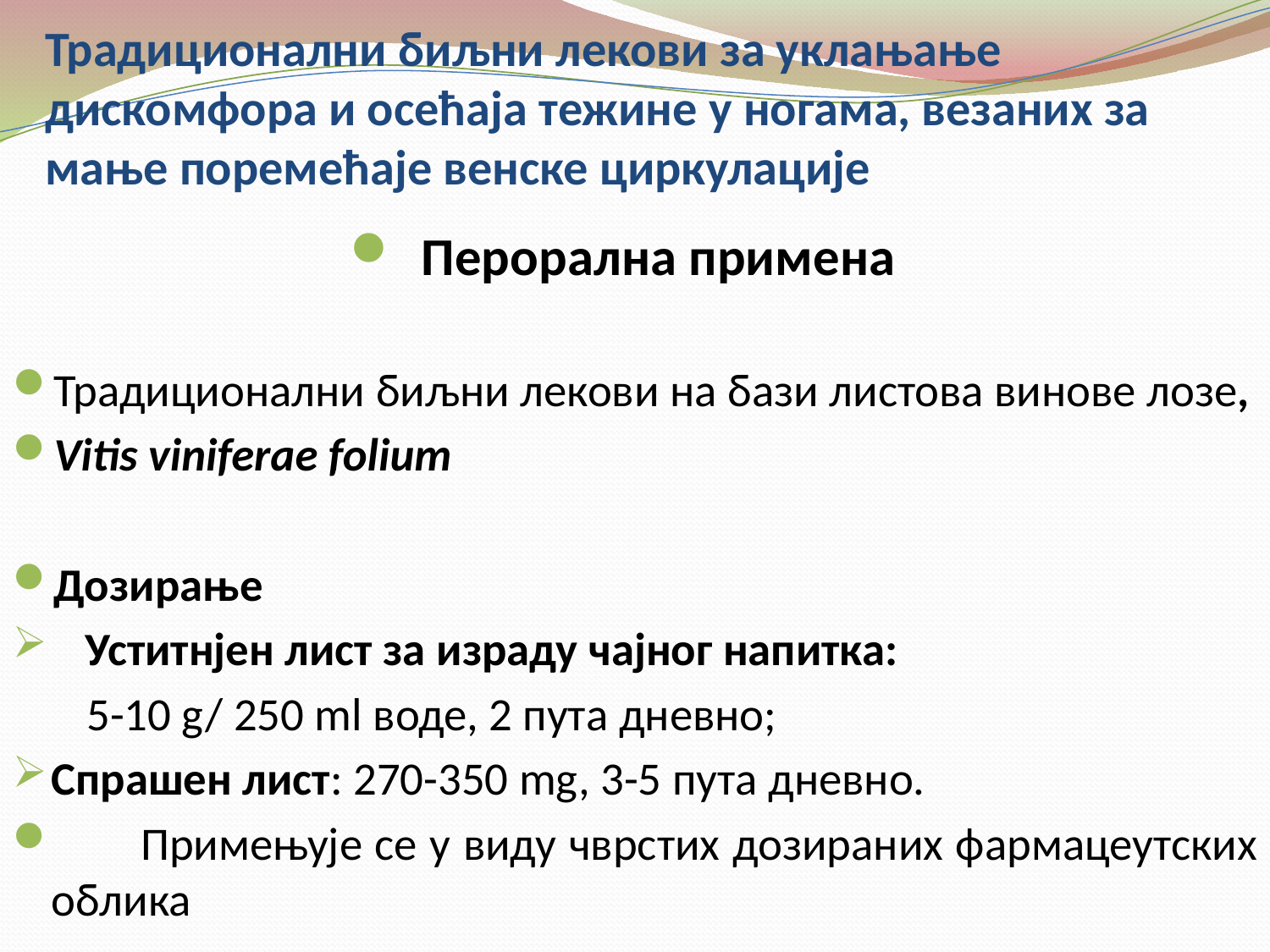

# Традиционални биљни лекови за уклањање дискомфора и осећаја тежине у ногама, везаних за мање поремећаје венске циркулације
Перорална примена

Традиционални биљни лекови на бази листова винове лозе,
Vitis viniferae folium

Дозирање
Уститнјен лист за израду чајног напитка:
       5-10 g/ 250 ml воде, 2 пута дневно;
Спрашен лист: 270-350 mg, 3-5 пута дневно.
       Примењује се у виду чврстих дозираних фармацеутских облика